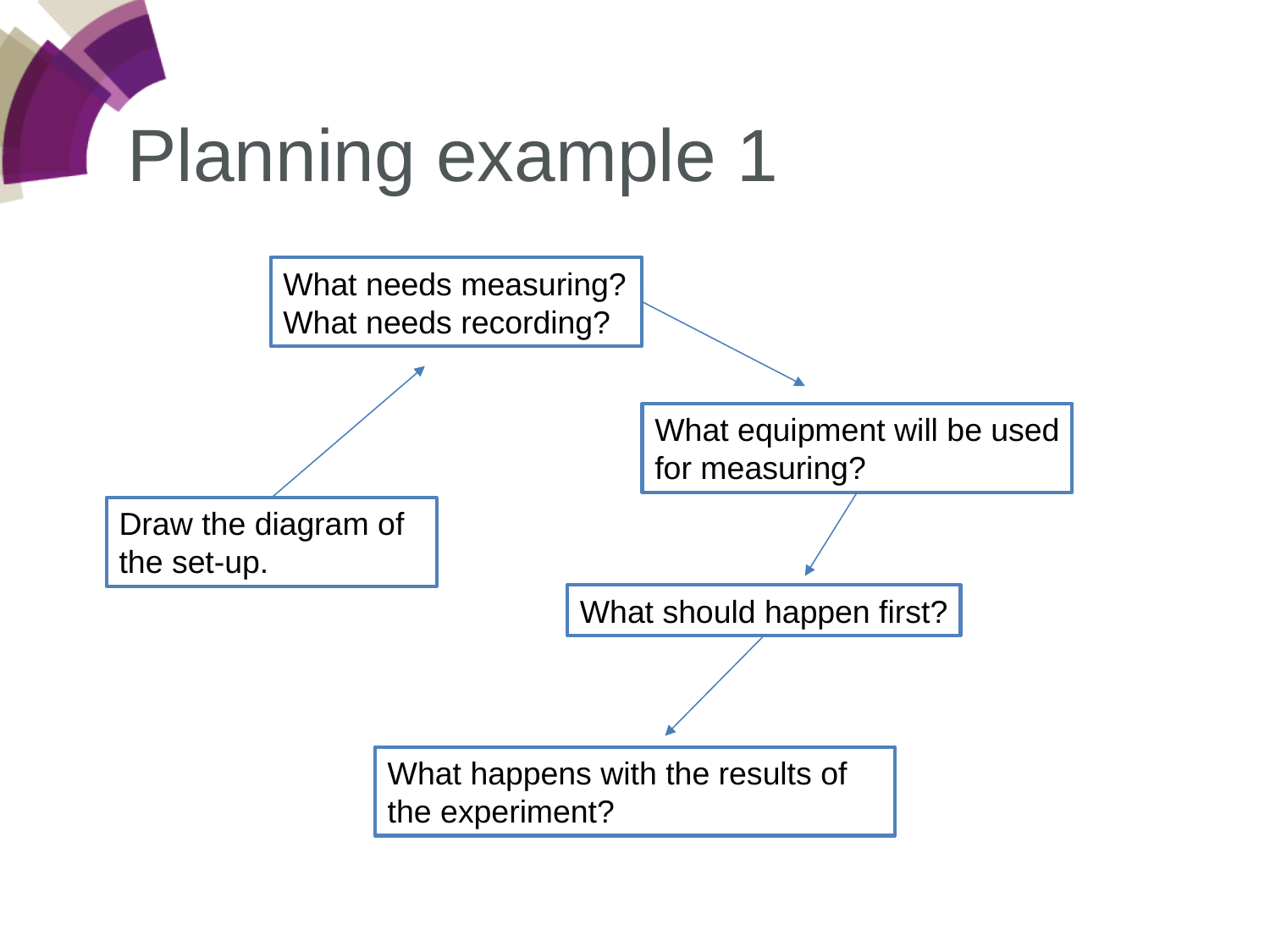

Planning example 1
What needs measuring?
What needs recording?
What equipment will be used for measuring?
Draw the diagram of the set-up.
What should happen first?
What happens with the results of the experiment?